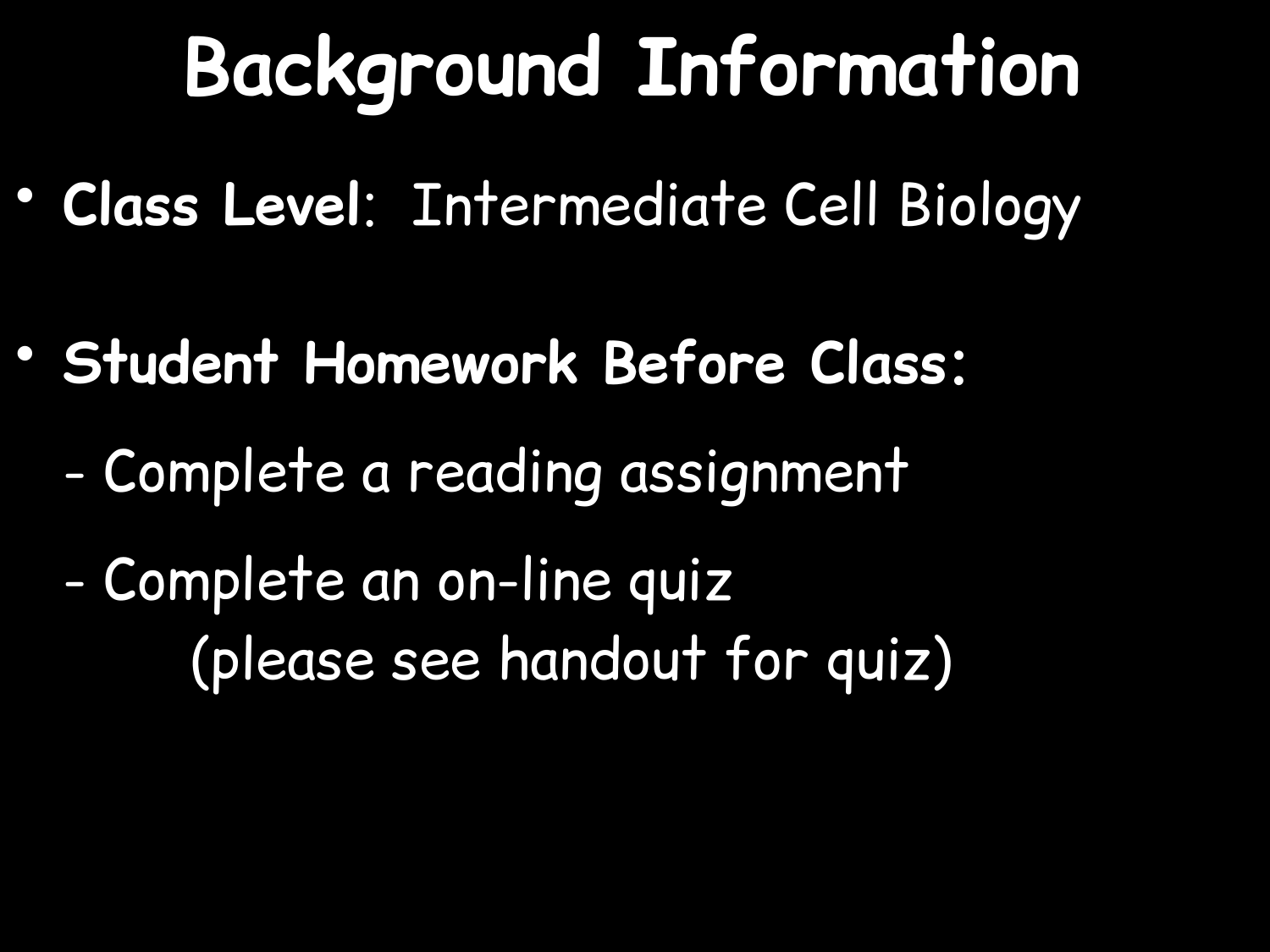

Background Information
Class Level:  Intermediate Cell Biology

Student Homework Before Class:

	- Complete a reading assignment

	- Complete an on-line quiz
		(please see handout for quiz)